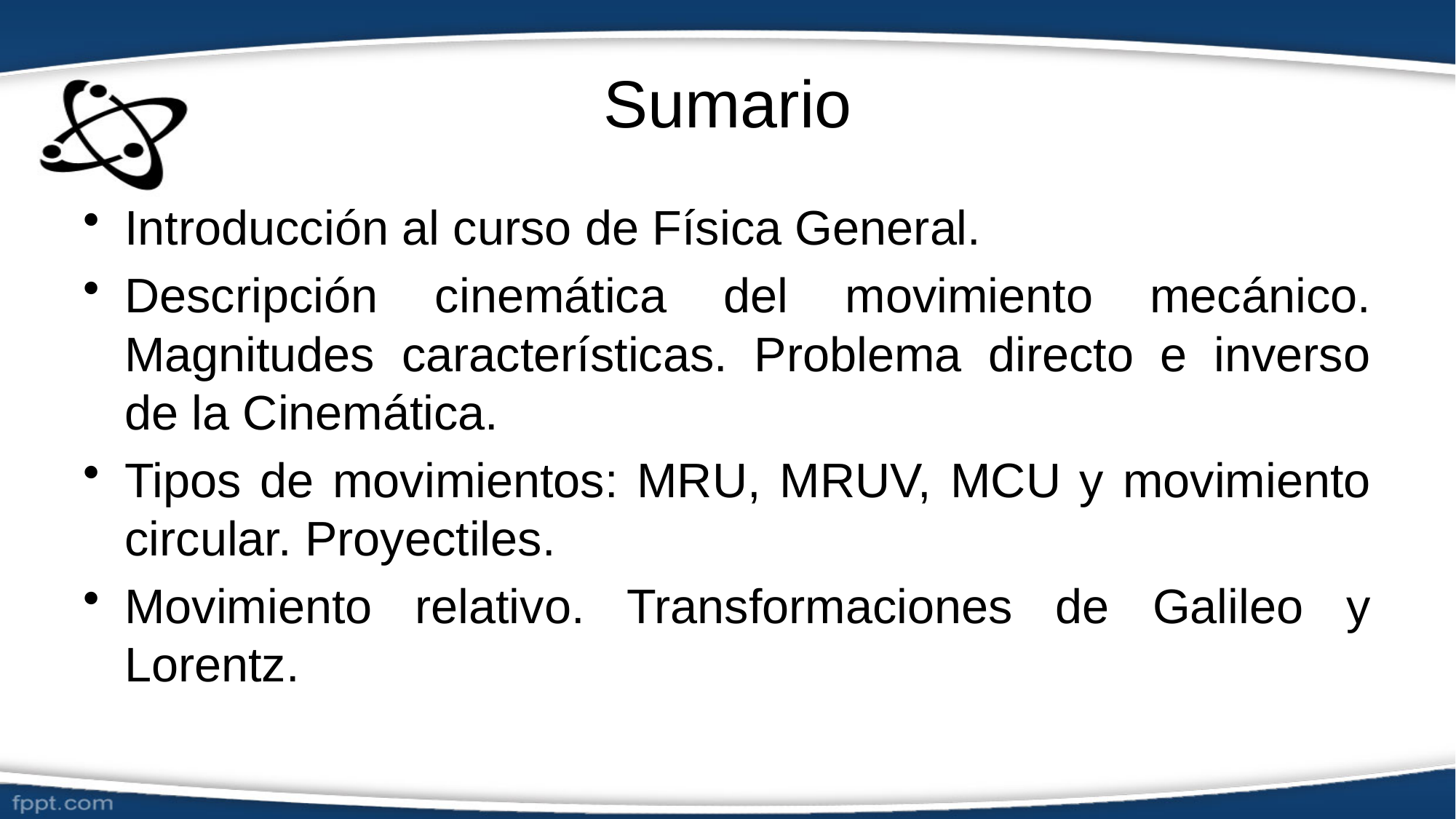

# Sumario
Introducción al curso de Física General.
Descripción cinemática del movimiento mecánico. Magnitudes características. Problema directo e inverso de la Cinemática.
Tipos de movimientos: MRU, MRUV, MCU y movimiento circular. Proyectiles.
Movimiento relativo. Transformaciones de Galileo y Lorentz.